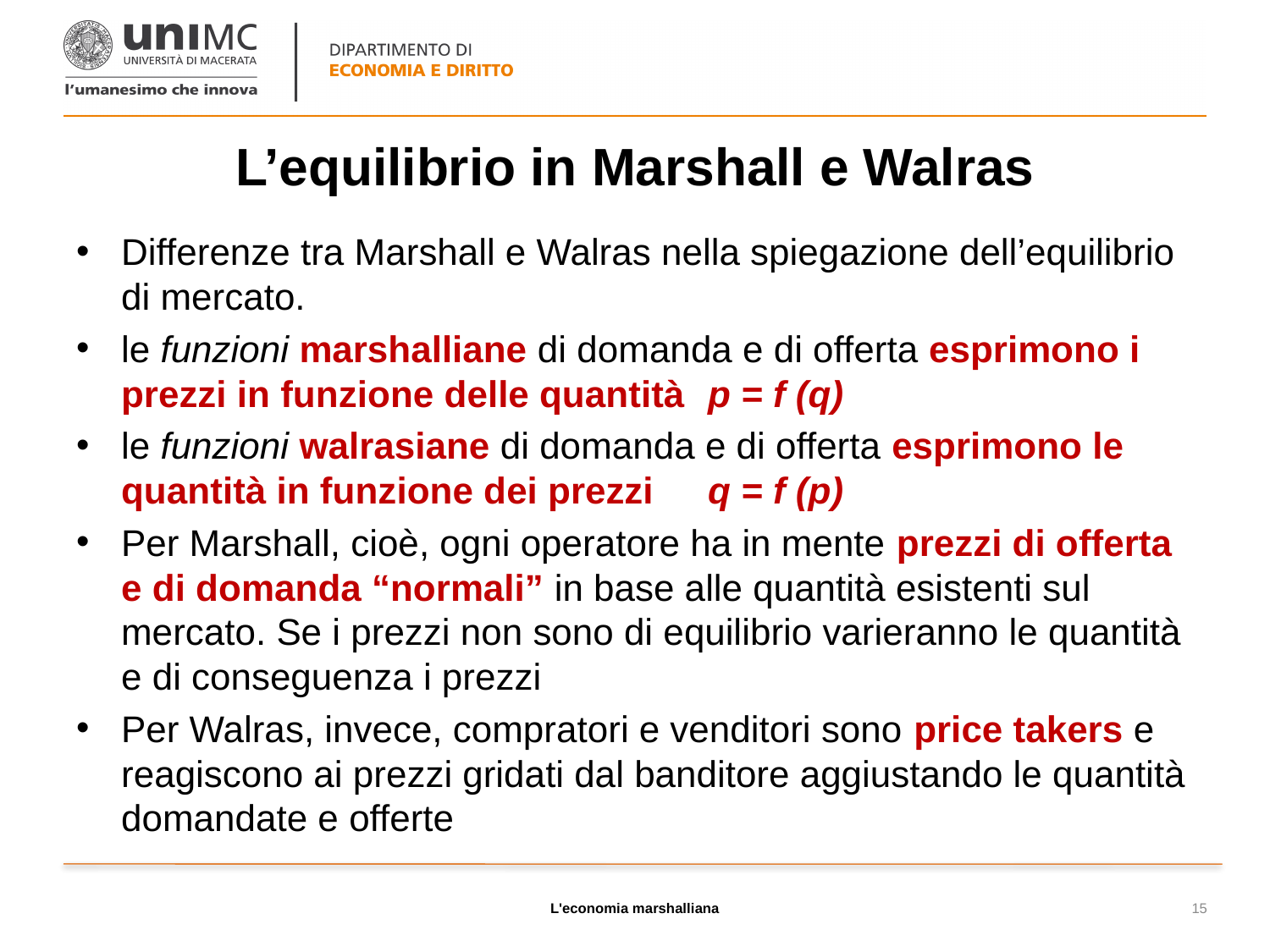

# L’equilibrio in Marshall e Walras
Differenze tra Marshall e Walras nella spiegazione dell’equilibrio di mercato.
le funzioni marshalliane di domanda e di offerta esprimono i prezzi in funzione delle quantità		p = f (q)
le funzioni walrasiane di domanda e di offerta esprimono le quantità in funzione dei prezzi 		q = f (p)
Per Marshall, cioè, ogni operatore ha in mente prezzi di offerta e di domanda “normali” in base alle quantità esistenti sul mercato. Se i prezzi non sono di equilibrio varieranno le quantità e di conseguenza i prezzi
Per Walras, invece, compratori e venditori sono price takers e reagiscono ai prezzi gridati dal banditore aggiustando le quantità domandate e offerte

L'economia marshalliana
15